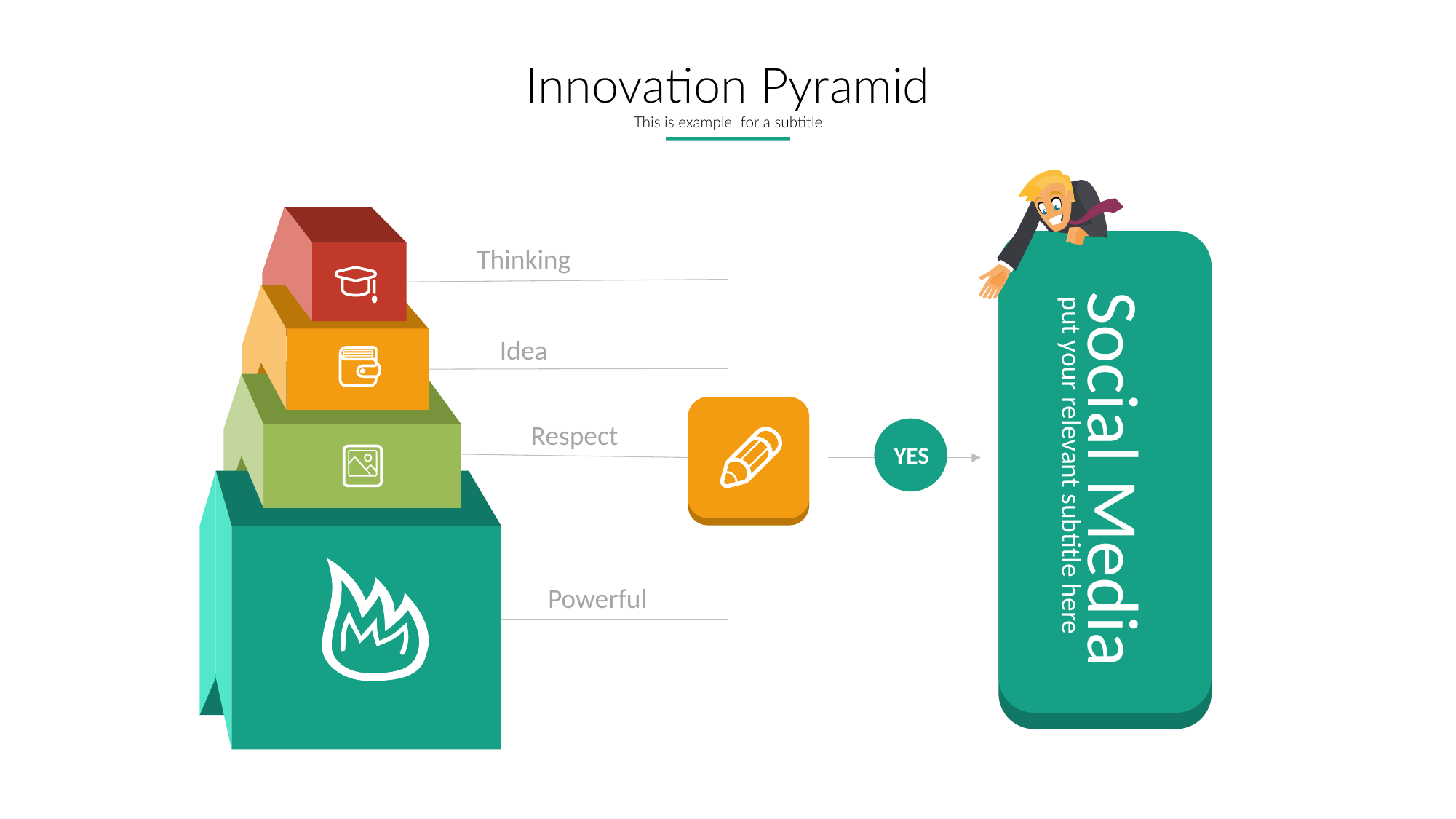

Innovation Pyramid
This is example  for a subtitle

Thinking

Idea

Respect

YES
Social Media
put your relevant subtitle here

Powerful